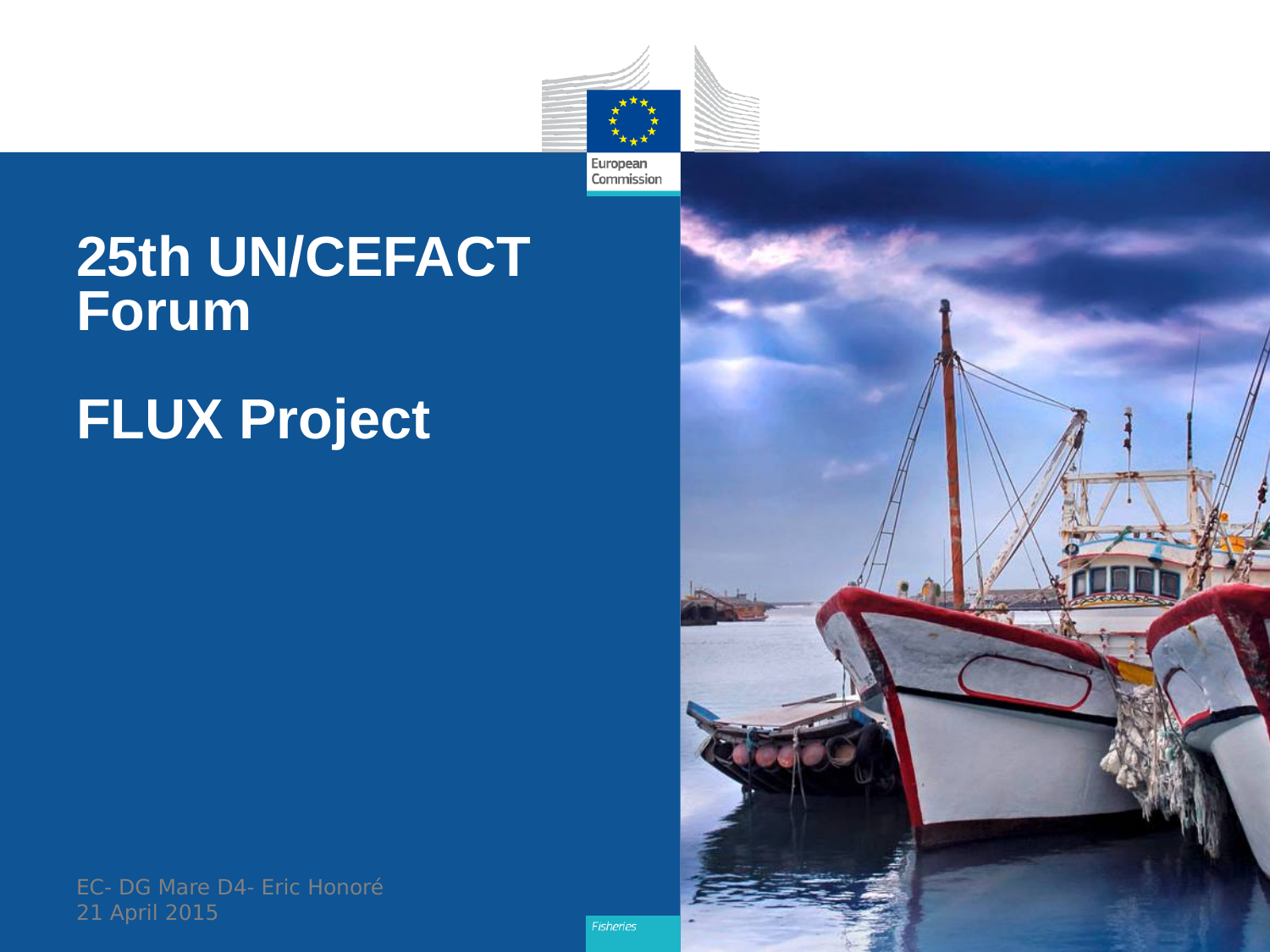

# 25th UN/CEFACT Forum FLUX Project
EC- DG Mare D4- Eric Honoré 21 April 2015